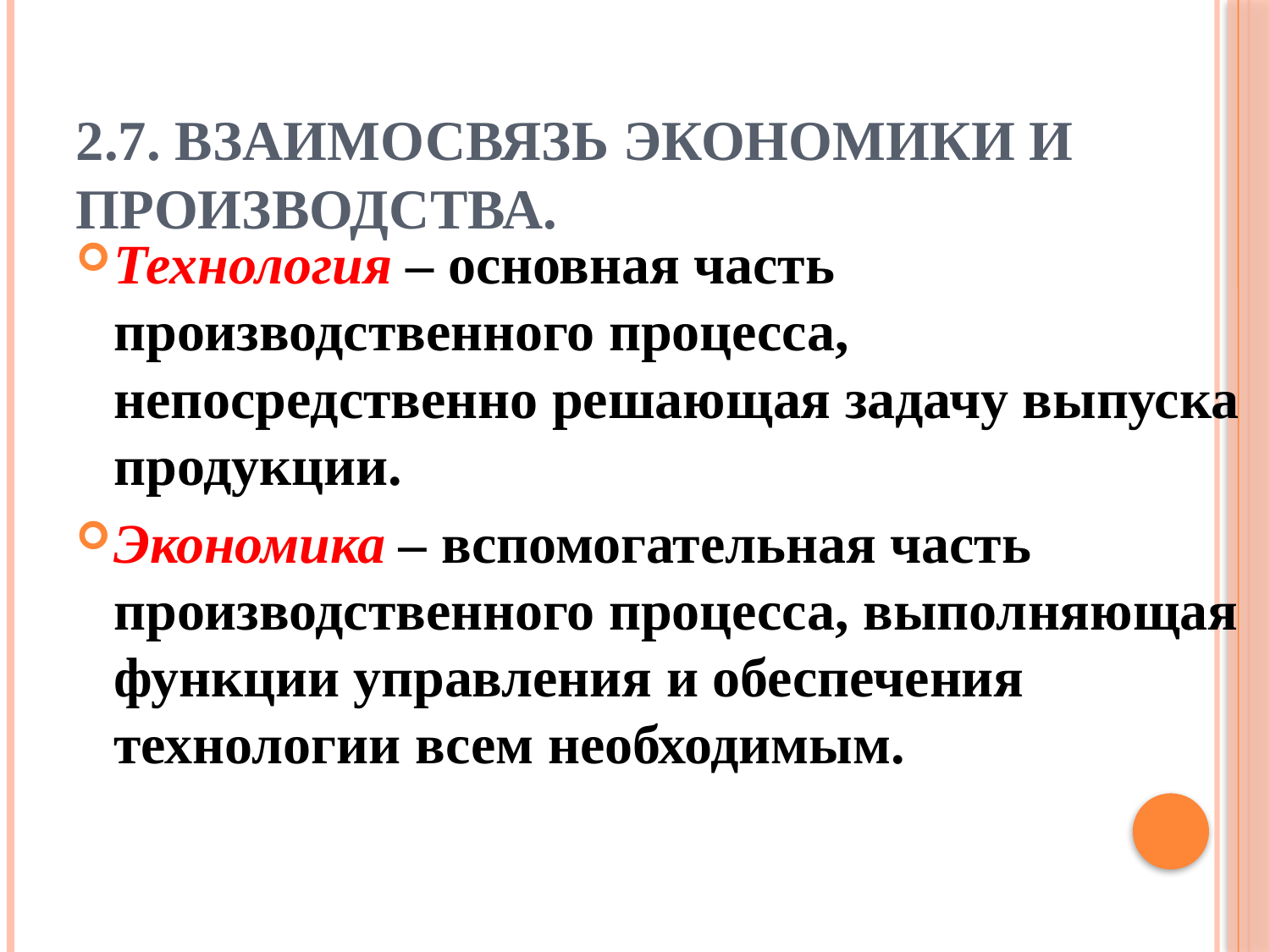

# 2.7. Взаимосвязь экономики и производства.
Технология – основная часть производственного процесса, непосредственно решающая задачу выпуска продукции.
Экономика – вспомогательная часть производственного процесса, выполняющая функции управления и обеспечения технологии всем необходимым.